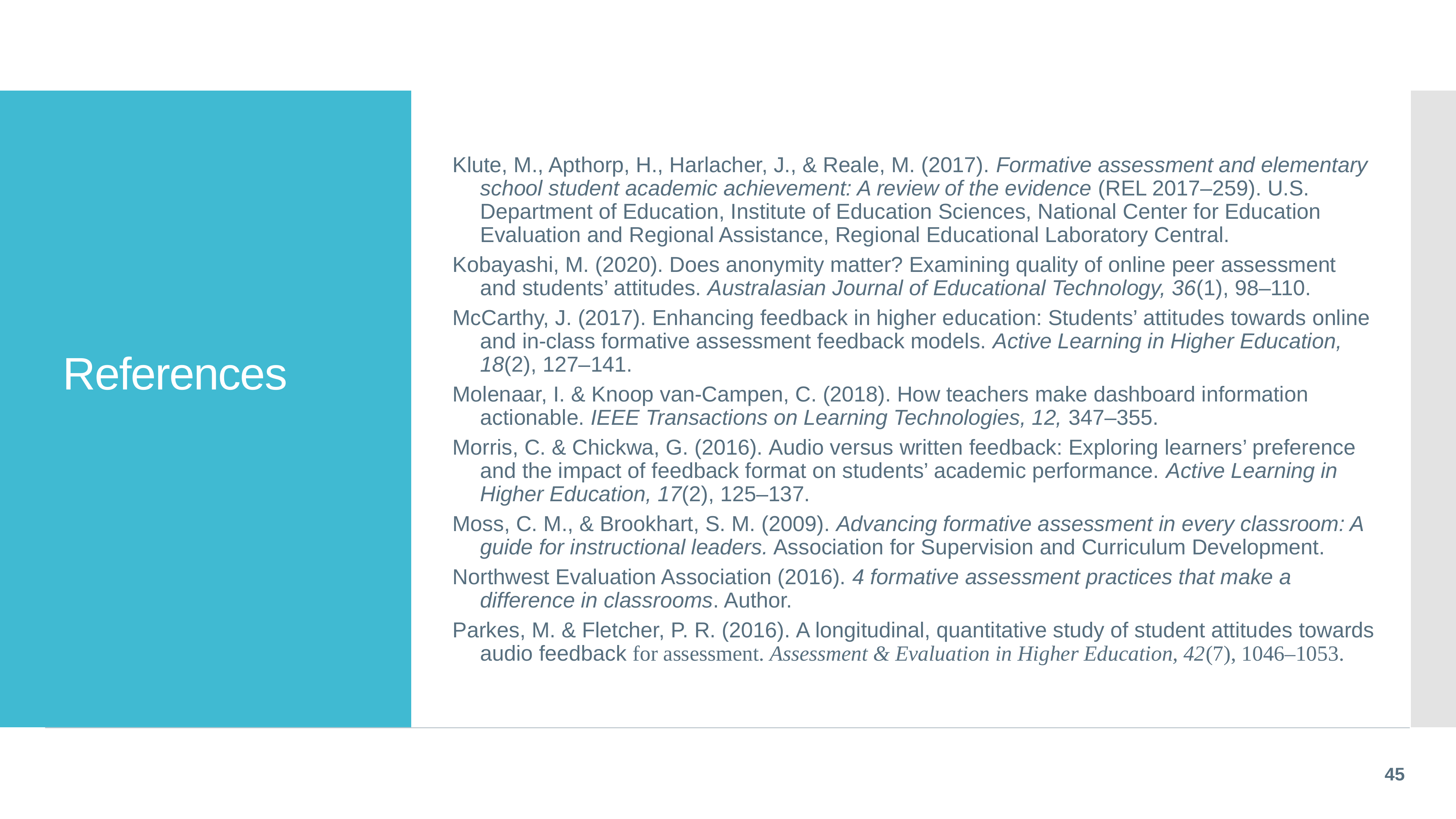

Klute, M., Apthorp, H., Harlacher, J., & Reale, M. (2017). Formative assessment and elementary school student academic achievement: A review of the evidence (REL 2017–259). U.S. Department of Education, Institute of Education Sciences, National Center for Education Evaluation and Regional Assistance, Regional Educational Laboratory Central.
Kobayashi, M. (2020). Does anonymity matter? Examining quality of online peer assessment and students’ attitudes. Australasian Journal of Educational Technology, 36(1), 98–110.
McCarthy, J. (2017). Enhancing feedback in higher education: Students’ attitudes towards online and in-class formative assessment feedback models. Active Learning in Higher Education, 18(2), 127–141.
Molenaar, I. & Knoop van-Campen, C. (2018). How teachers make dashboard information actionable. IEEE Transactions on Learning Technologies, 12, 347–355.
Morris, C. & Chickwa, G. (2016). Audio versus written feedback: Exploring learners’ preference and the impact of feedback format on students’ academic performance. Active Learning in Higher Education, 17(2), 125–137.
Moss, C. M., & Brookhart, S. M. (2009). Advancing formative assessment in every classroom: A guide for instructional leaders. Association for Supervision and Curriculum Development.
Northwest Evaluation Association (2016). 4 formative assessment practices that make a difference in classrooms. Author.
Parkes, M. & Fletcher, P. R. (2016). A longitudinal, quantitative study of student attitudes towards audio feedback for assessment. Assessment & Evaluation in Higher Education, 42(7), 1046–1053.
# References
45